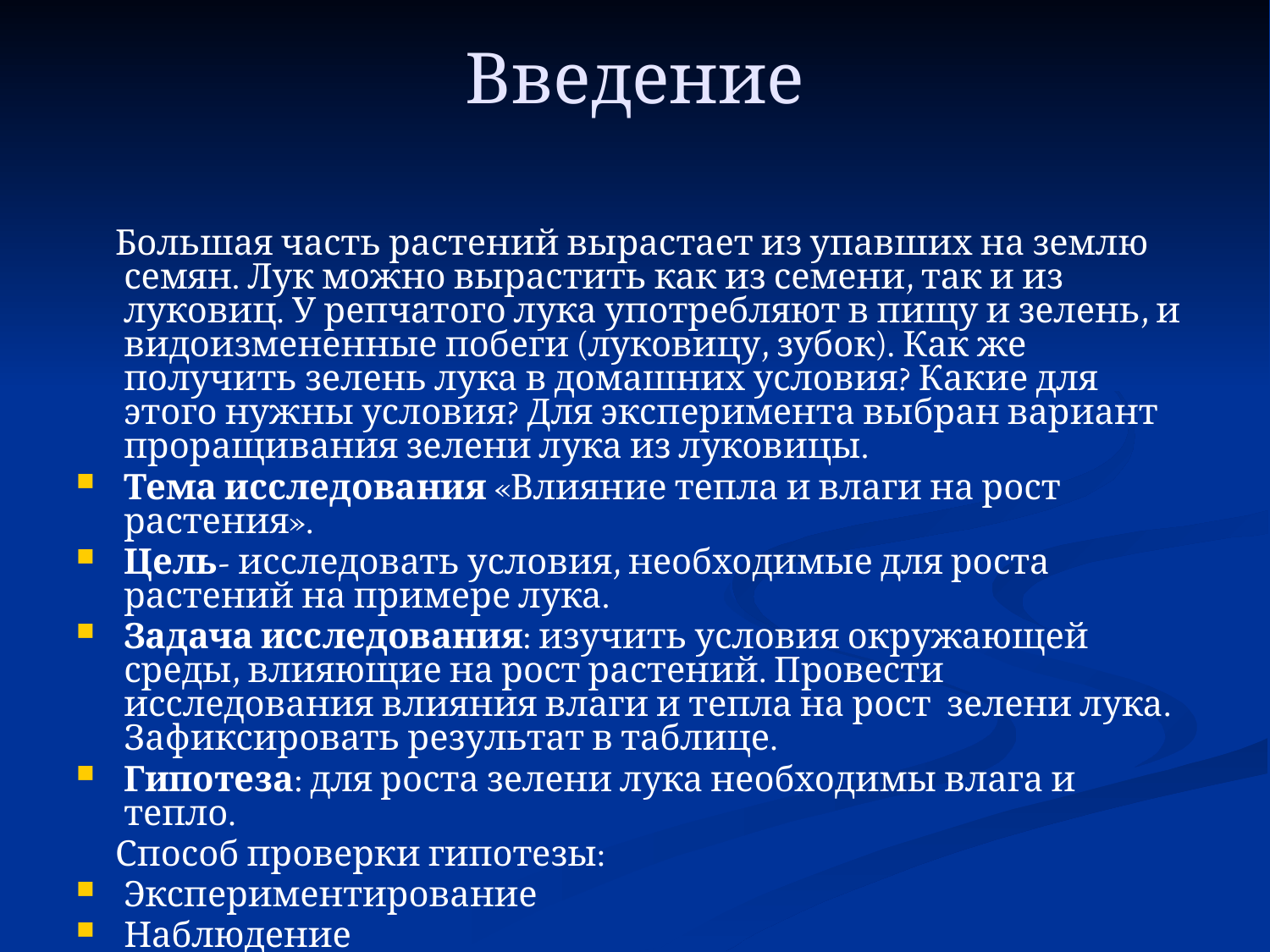

# Введение
     Большая часть растений вырастает из упавших на землю семян. Лук можно вырастить как из семени, так и из луковиц. У репчатого лука употребляют в пищу и зелень, и видоизмененные побеги (луковицу, зубок). Как же получить зелень лука в домашних условия? Какие для этого нужны условия? Для эксперимента выбран вариант проращивания зелени лука из луковицы.
Тема исследования «Влияние тепла и влаги на рост растения».
Цель- исследовать условия, необходимые для роста растений на примере лука.
Задача исследования: изучить условия окружающей среды, влияющие на рост растений. Провести исследования влияния влаги и тепла на рост  зелени лука. Зафиксировать результат в таблице.
Гипотеза: для роста зелени лука необходимы влага и тепло.
     Способ проверки гипотезы:
Экспериментирование
Наблюдение